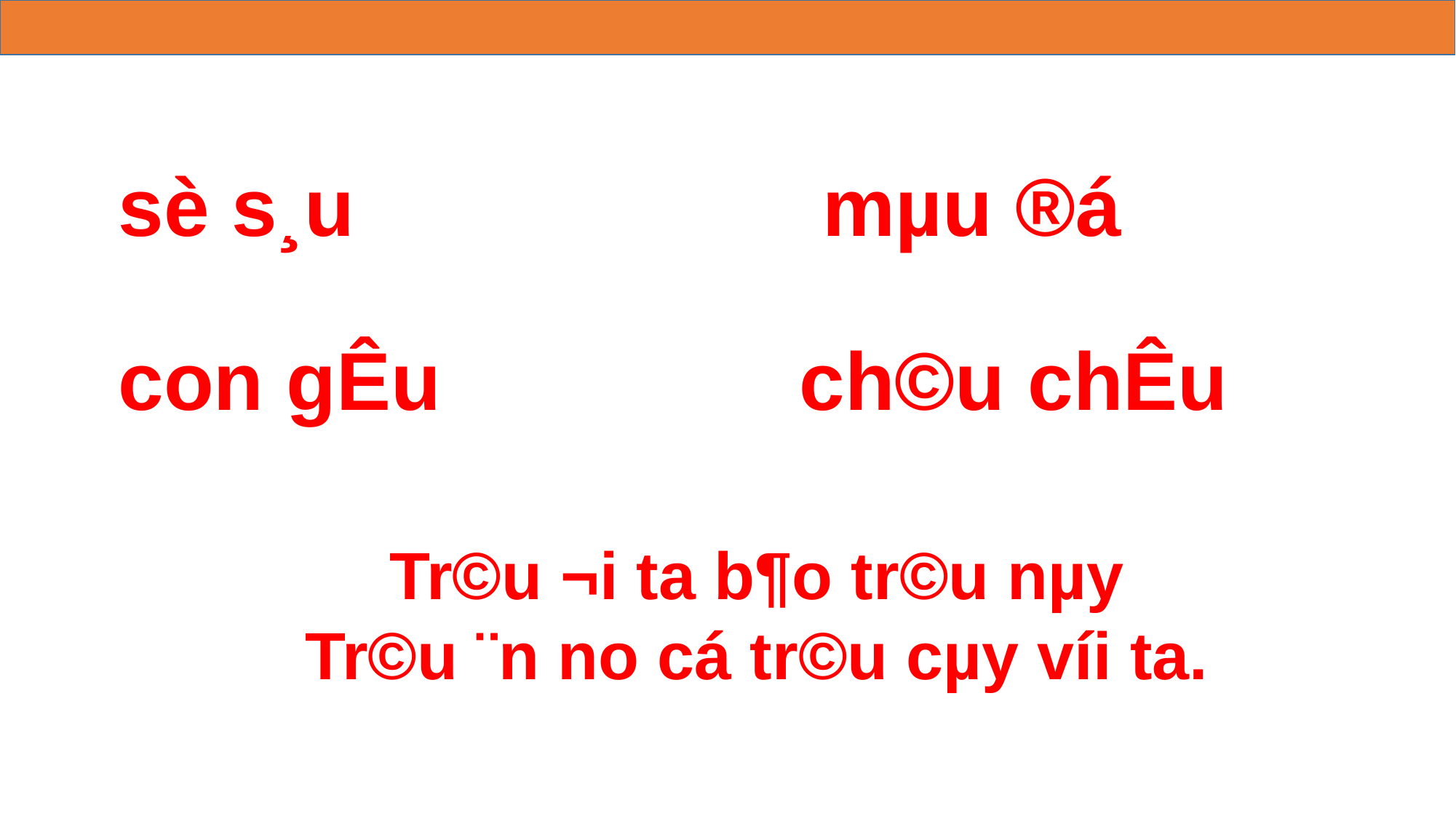

sè s¸u
mµu ®á
con gÊu
ch©u chÊu
Tr©u ¬i ta b¶o tr©u nµy
Tr©u ¨n no cá tr©u cµy víi ta.